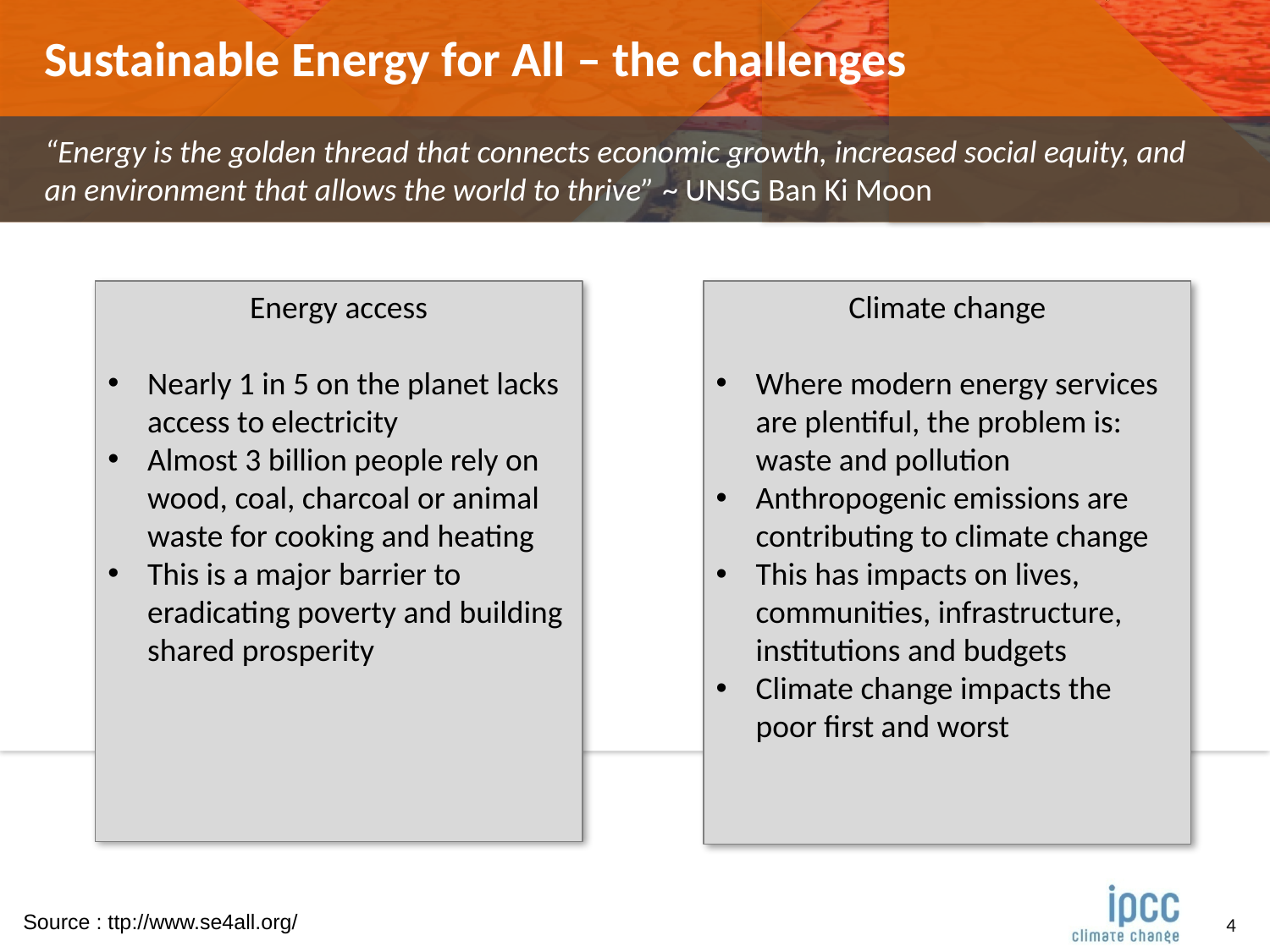

Sustainable Energy for All – the challenges
“Energy is the golden thread that connects economic growth, increased social equity, and an environment that allows the world to thrive” ~ UNSG Ban Ki Moon
Energy access

Nearly 1 in 5 on the planet lacks access to electricity
Almost 3 billion people rely on wood, coal, charcoal or animal waste for cooking and heating
This is a major barrier to eradicating poverty and building shared prosperity
Climate change

Where modern energy services are plentiful, the problem is: waste and pollution
Anthropogenic emissions are contributing to climate change
This has impacts on lives, communities, infrastructure, institutions and budgets
Climate change impacts the poor first and worst
Source : ttp://www.se4all.org/